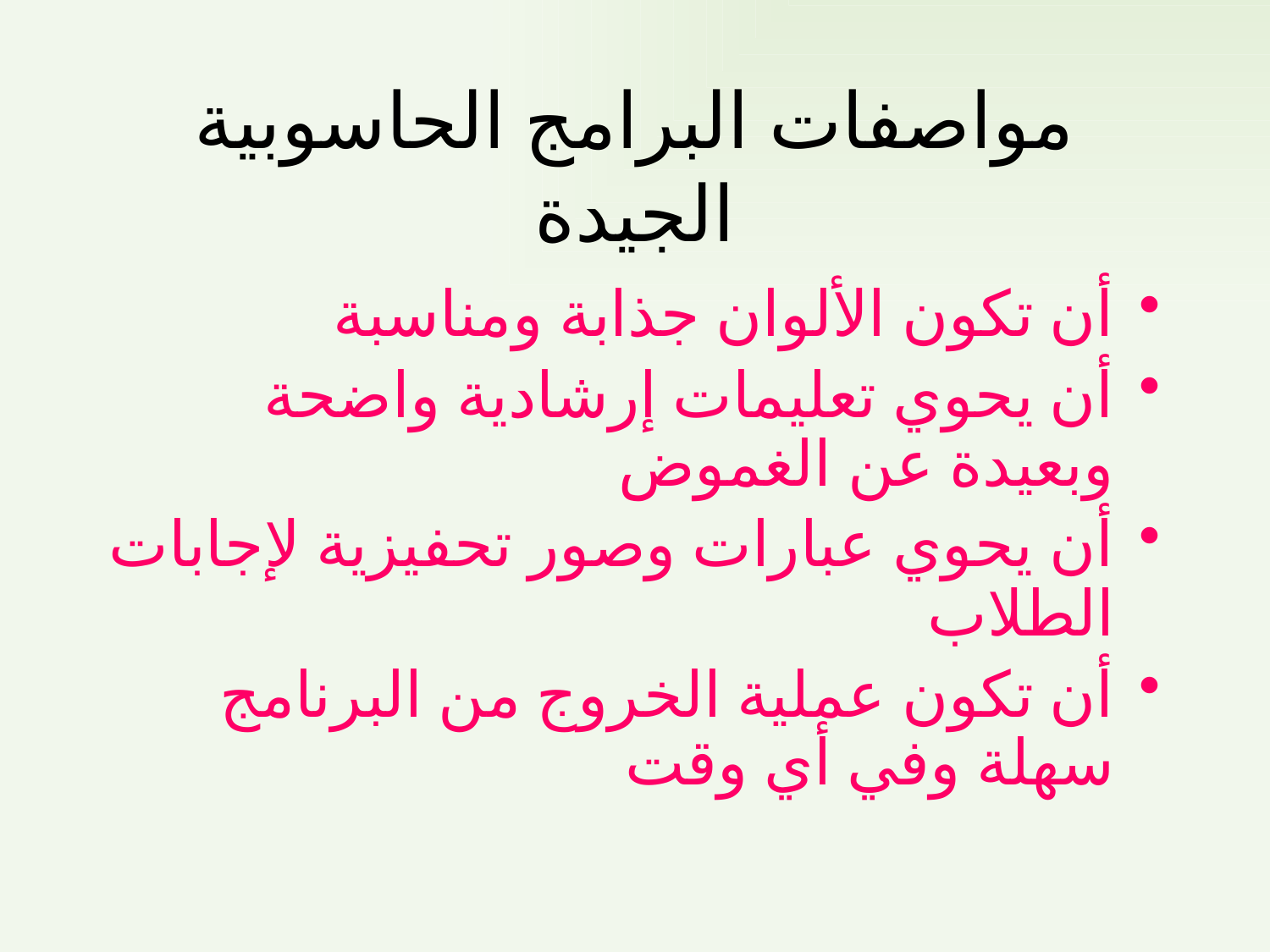

# مواصفات البرامج الحاسوبية الجيدة
أن تكون الألوان جذابة ومناسبة
أن يحوي تعليمات إرشادية واضحة وبعيدة عن الغموض
أن يحوي عبارات وصور تحفيزية لإجابات الطلاب
أن تكون عملية الخروج من البرنامج سهلة وفي أي وقت